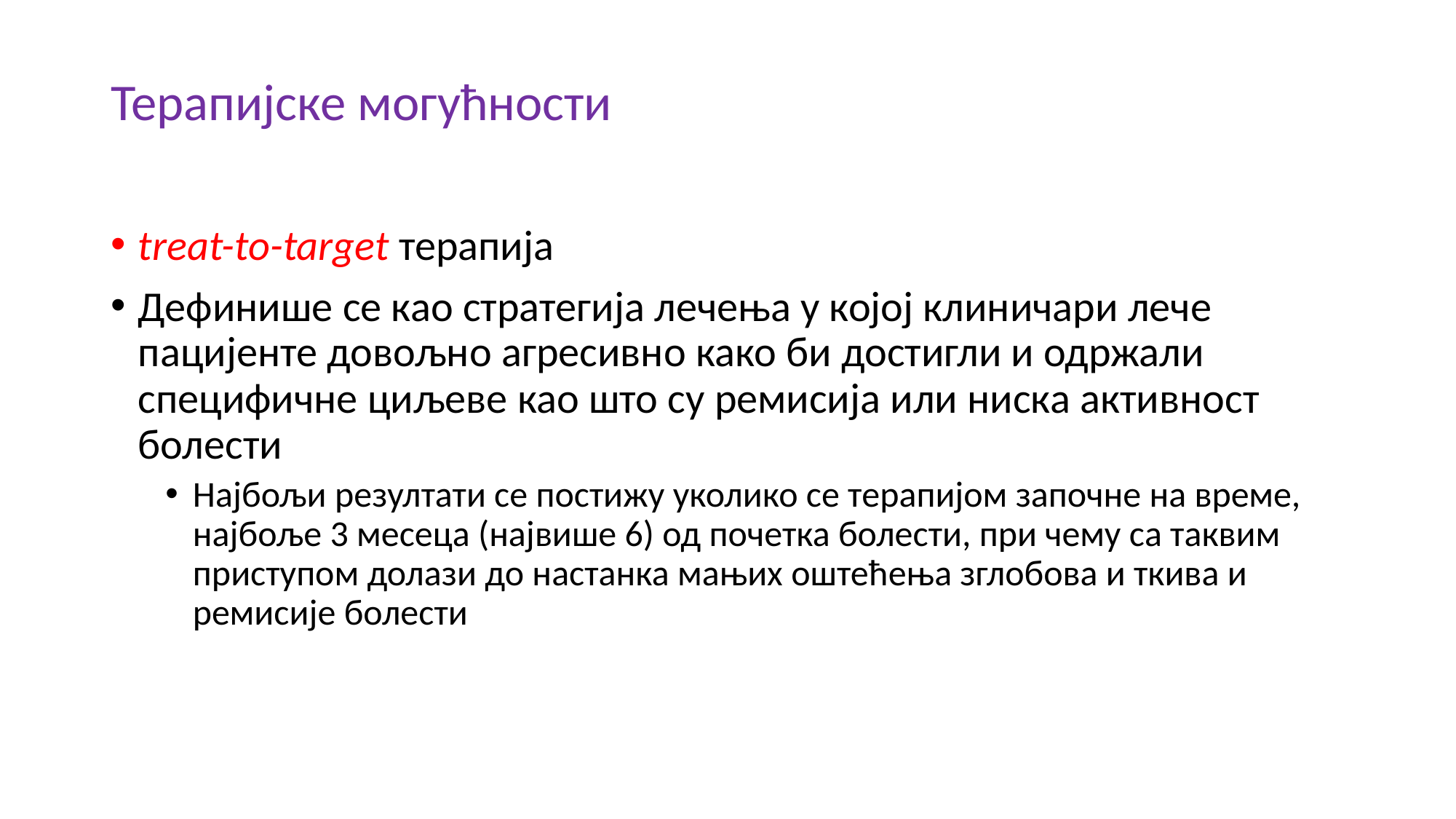

# Терапијске могућности
treat-to-target терапија
Дефинише се као стратегија лечења у којој клиничари лече пацијенте довољно агресивно како би достигли и одржали специфичне циљеве као што су ремисија или ниска активност болести
Најбољи резултати се постижу уколико се терапијом започне на време, најбоље 3 месеца (највише 6) од почетка болести, при чему са таквим приступом долази до настанка мањих оштећења зглобова и ткива и ремисије болести